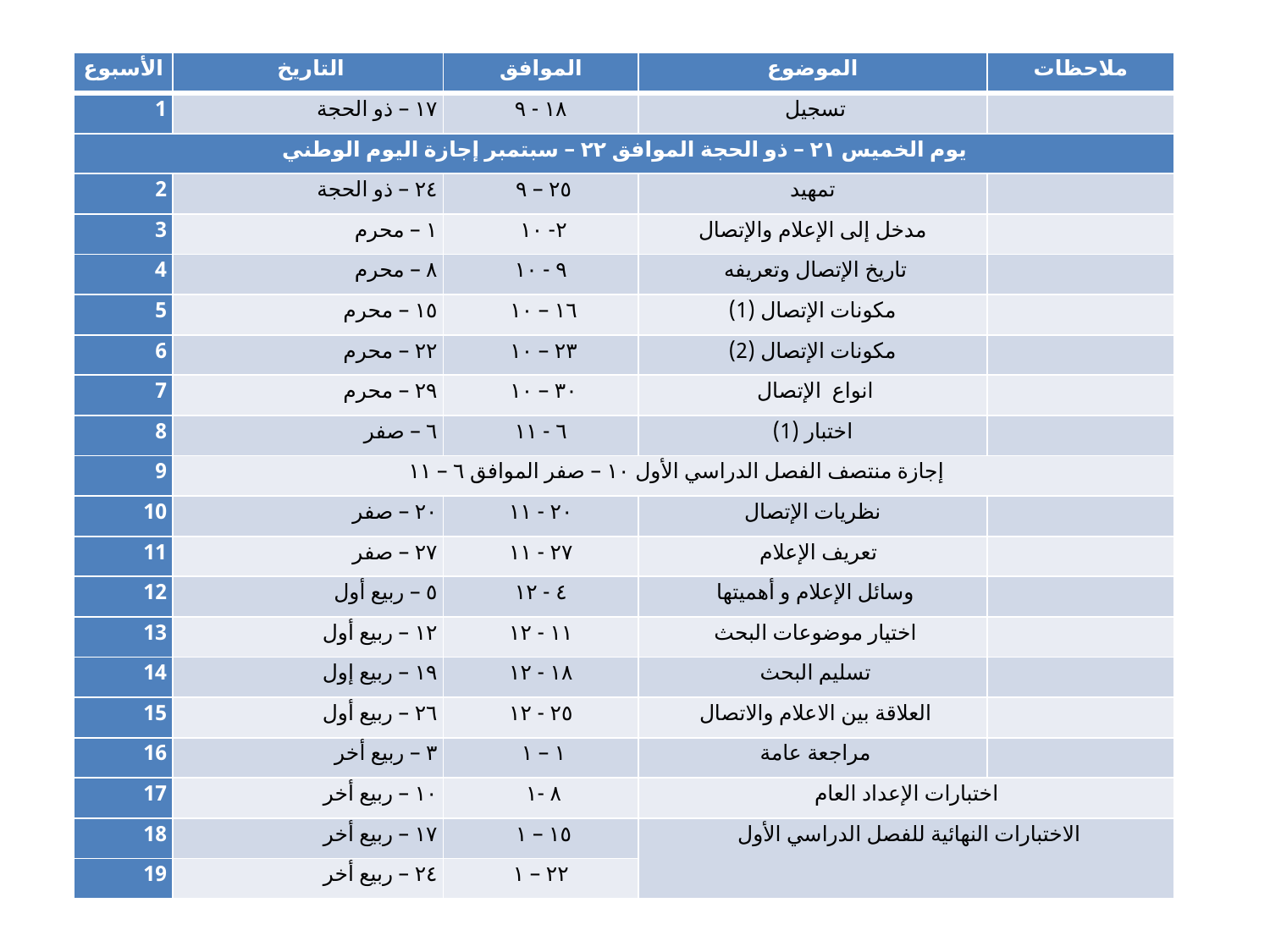

| الأسبوع | التاريخ | الموافق | الموضوع | ملاحظات |
| --- | --- | --- | --- | --- |
| 1 | ١٧ – ذو الحجة | ١٨ - ٩ | تسجيل |  |
| يوم الخميس ٢١ – ذو الحجة الموافق ٢٢ – سبتمبر إجازة اليوم الوطني |  |  |  |  |
| 2 | ٢٤ – ذو الحجة | ٢٥ – ٩ | تمهيد |  |
| 3 | ١ – محرم | ٢- ١٠ | مدخل إلى الإعلام والإتصال |  |
| 4 | ٨ – محرم | ٩ - ١٠ | تاريخ الإتصال وتعريفه |  |
| 5 | ١٥ – محرم | ١٦ – ١٠ | مكونات الإتصال (1) |  |
| 6 | ٢٢ – محرم | ٢٣ – ١٠ | مكونات الإتصال (2) |  |
| 7 | ٢٩ – محرم | ٣٠ – ١٠ | انواع الإتصال |  |
| 8 | ٦ – صفر | ٦ - ١١ | اختبار (1) |  |
| 9 | إجازة منتصف الفصل الدراسي الأول ١٠ – صفر الموافق ٦ – ١١ |  |  |  |
| 10 | ٢٠ – صفر | ٢٠ - ١١ | نظريات الإتصال |  |
| 11 | ٢٧ – صفر | ٢٧ - ١١ | تعريف الإعلام |  |
| 12 | ٥ – ربيع أول | ٤ - ١٢ | وسائل الإعلام و أهميتها |  |
| 13 | ١٢ – ربيع أول | ١١ - ١٢ | اختيار موضوعات البحث |  |
| 14 | ١٩ – ربيع إول | ١٨ - ١٢ | تسليم البحث |  |
| 15 | ٢٦ – ربيع أول | ٢٥ - ١٢ | العلاقة بين الاعلام والاتصال |  |
| 16 | ٣ – ربيع أخر | ١ – ١ | مراجعة عامة |  |
| 17 | ١٠ – ربيع أخر | ٨ -١ | اختبارات الإعداد العام |  |
| 18 | ١٧ – ربيع أخر | ١٥ – ١ | الاختبارات النهائية للفصل الدراسي الأول |  |
| 19 | ٢٤ – ربيع أخر | ٢٢ – ١ |  |  |